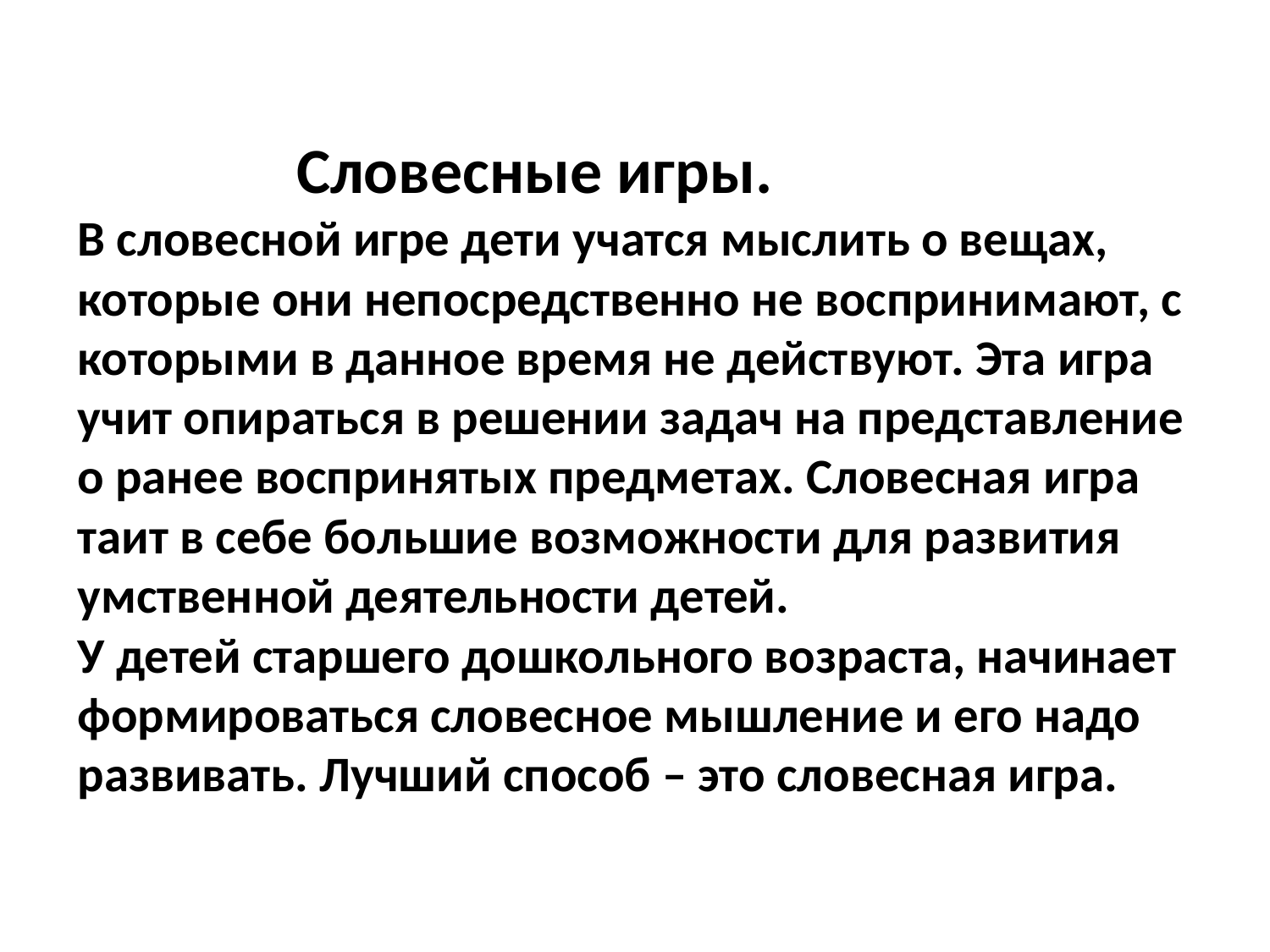

# Словесные игры. В словесной игре дети учатся мыслить о вещах, которые они непосредственно не воспринимают, с которыми в данное время не действуют. Эта игра учит опираться в решении задач на представление о ранее воспринятых предметах. Словесная игра таит в себе большие возможности для развития умственной деятельности детей. У детей старшего дошкольного возраста, начинает формироваться словесное мышление и его надо развивать. Лучший способ – это словесная игра.